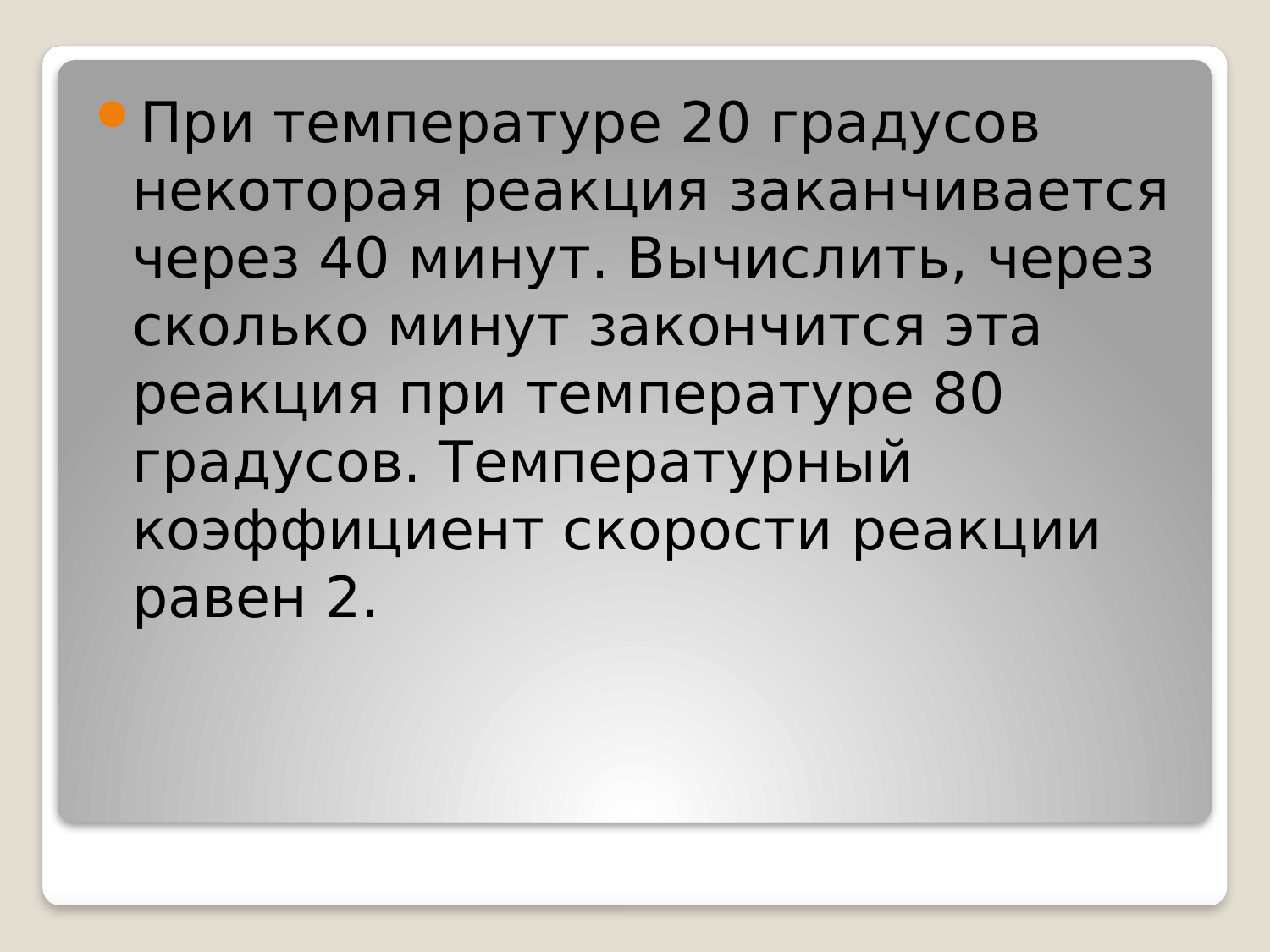

При температуре 20 градусов некоторая реакция заканчивается через 40 минут. Вычислить, через сколько минут закончится эта реакция при температуре 80 градусов. Температурный коэффициент скорости реакции равен 2.
#